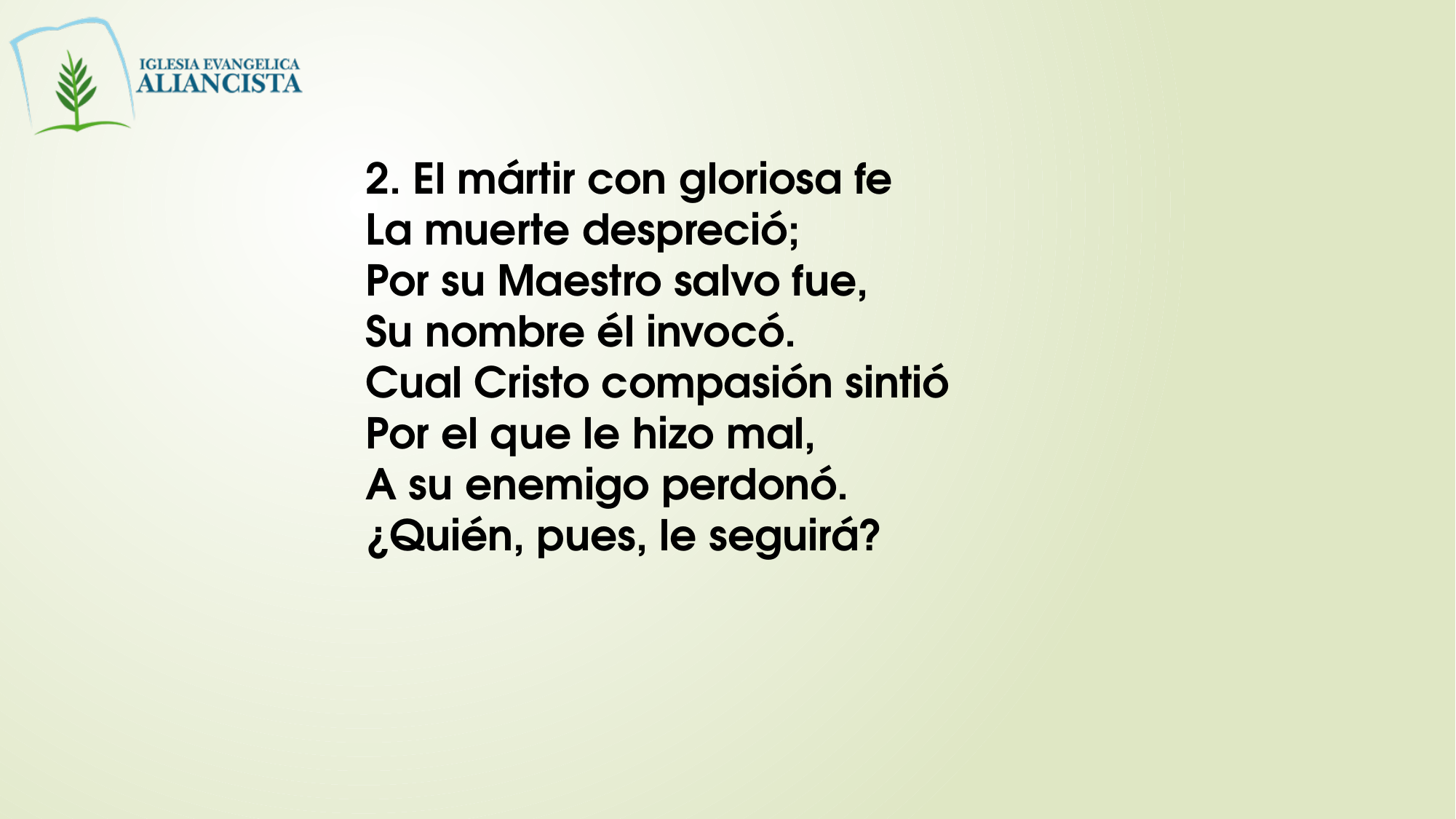

2. El mártir con gloriosa fe
La muerte despreció;
Por su Maestro salvo fue,
Su nombre él invocó.
Cual Cristo compasión sintió
Por el que le hizo mal,
A su enemigo perdonó.
¿Quién, pues, le seguirá?